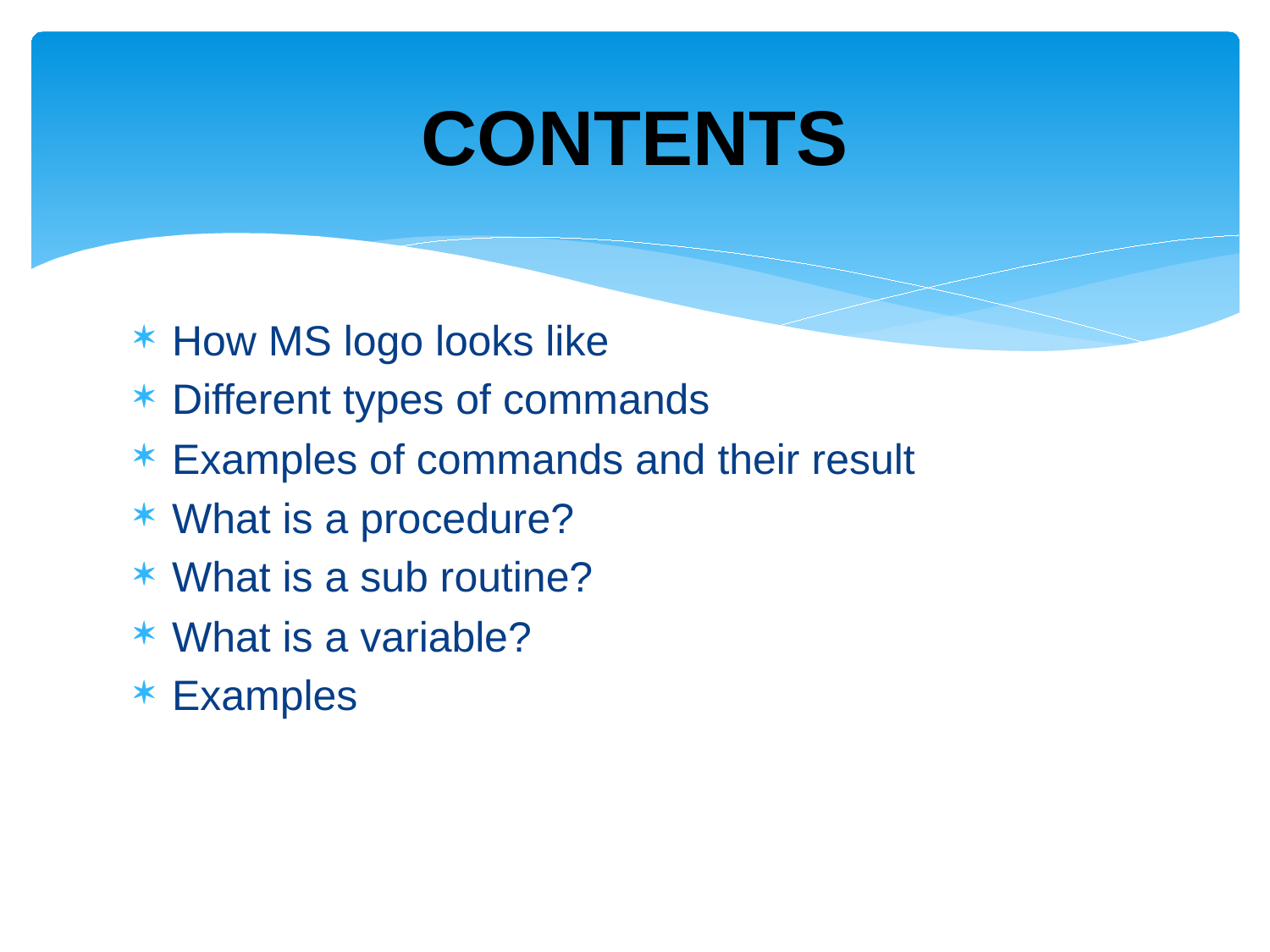

# CONTENTS
How MS logo looks like
Different types of commands
Examples of commands and their result
What is a procedure?
What is a sub routine?
What is a variable?
Examples